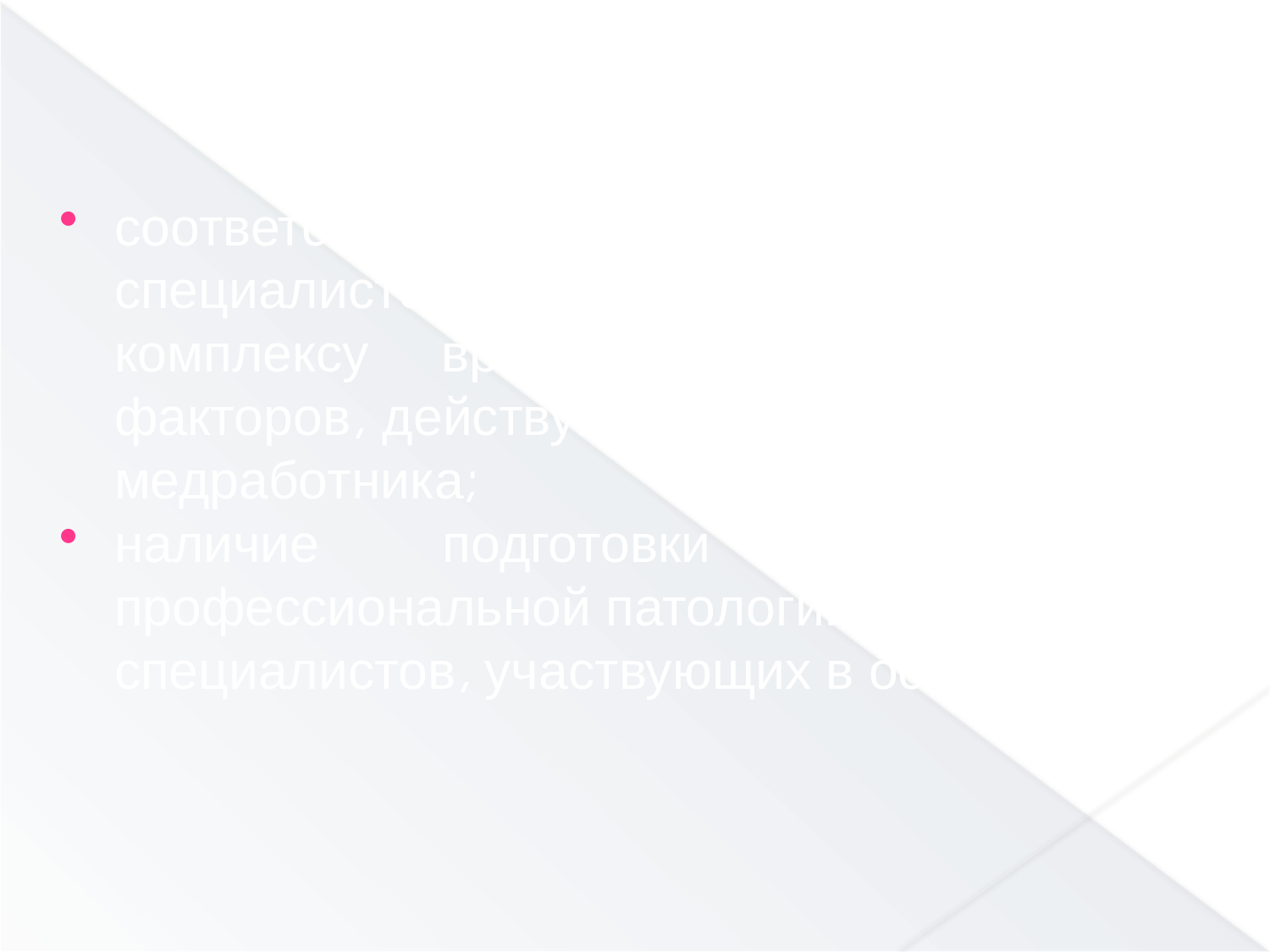

соответствие перечня врачей-специалистов, участвующих в осмотре, комплексу вредных производственных факторов, действующих на рабочем месте медработника;
наличие подготовки в области профессиональной патологии всех врачей-специалистов, участвующих в осмотре;